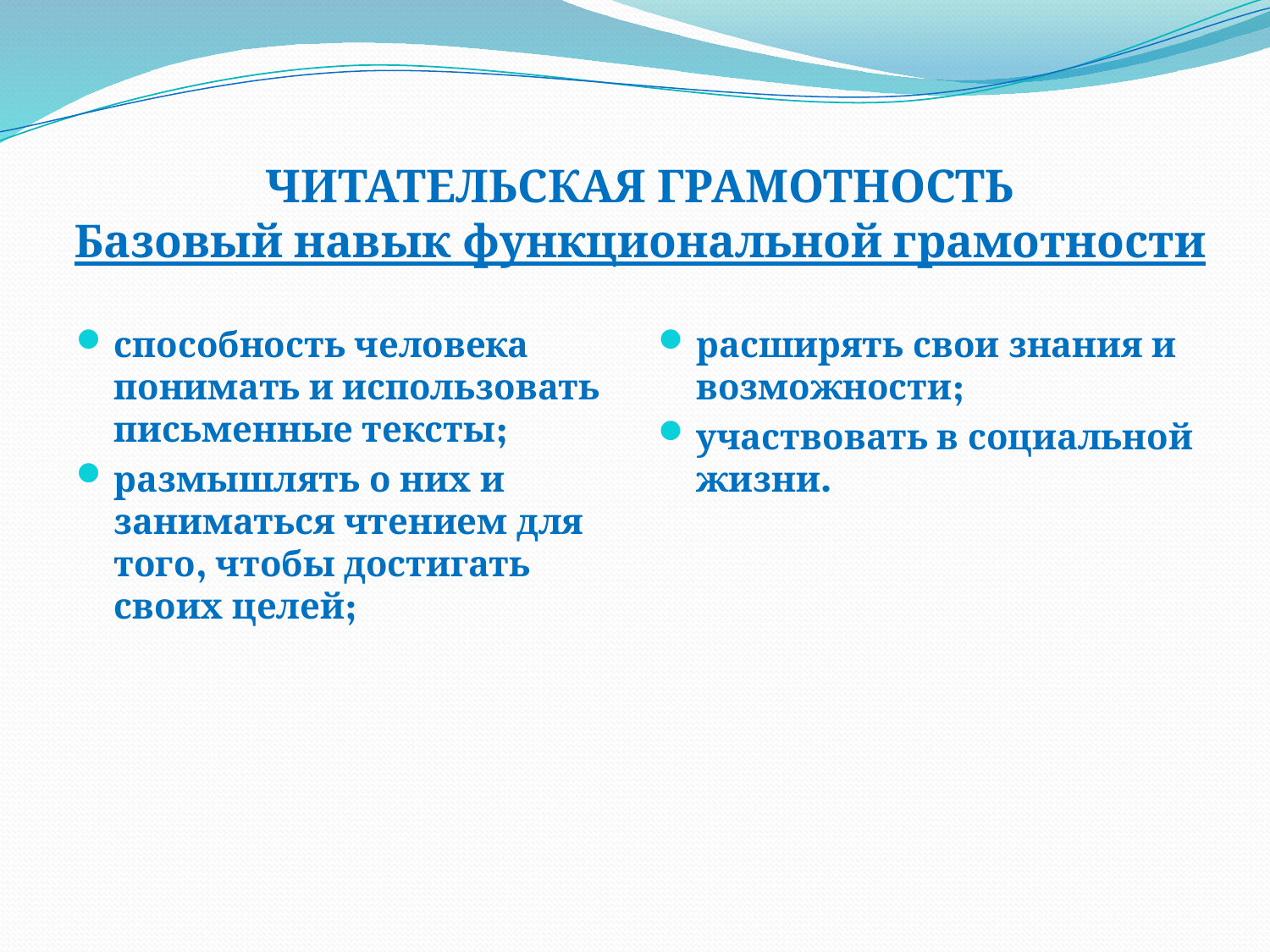

# ЧИТАТЕЛЬСКАЯ ГРАМОТНОСТЬ Базовый навык функциональной грамотности
способность человека понимать и использовать письменные тексты;
размышлять о них и заниматься чтением для того, чтобы достигать своих целей;

расширять свои знания и возможности;
участвовать в социальной жизни.